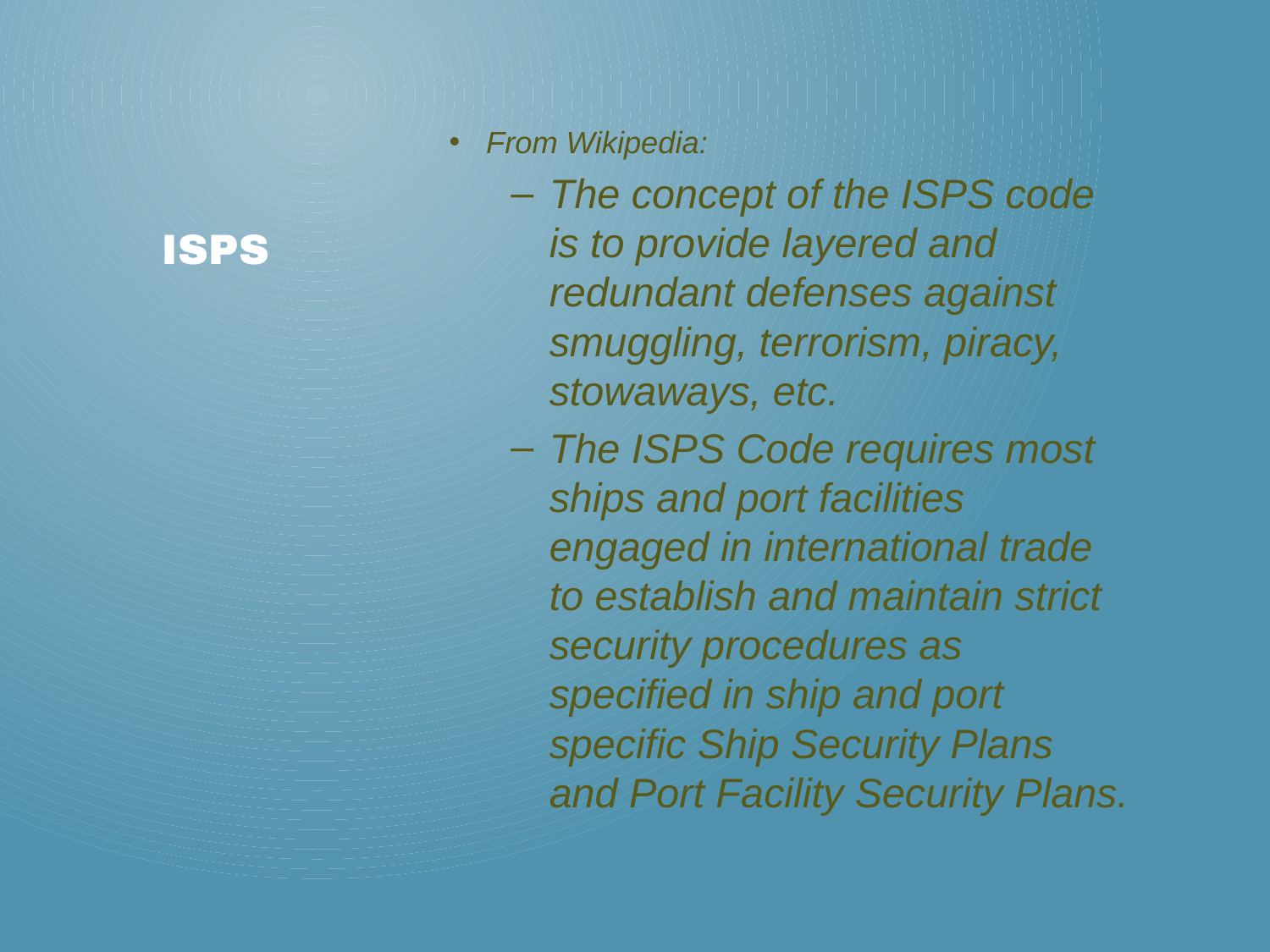

From Wikipedia:
The concept of the ISPS code is to provide layered and redundant defenses against smuggling, terrorism, piracy, stowaways, etc.
The ISPS Code requires most ships and port facilities engaged in international trade to establish and maintain strict security procedures as specified in ship and port specific Ship Security Plans and Port Facility Security Plans.
# isps